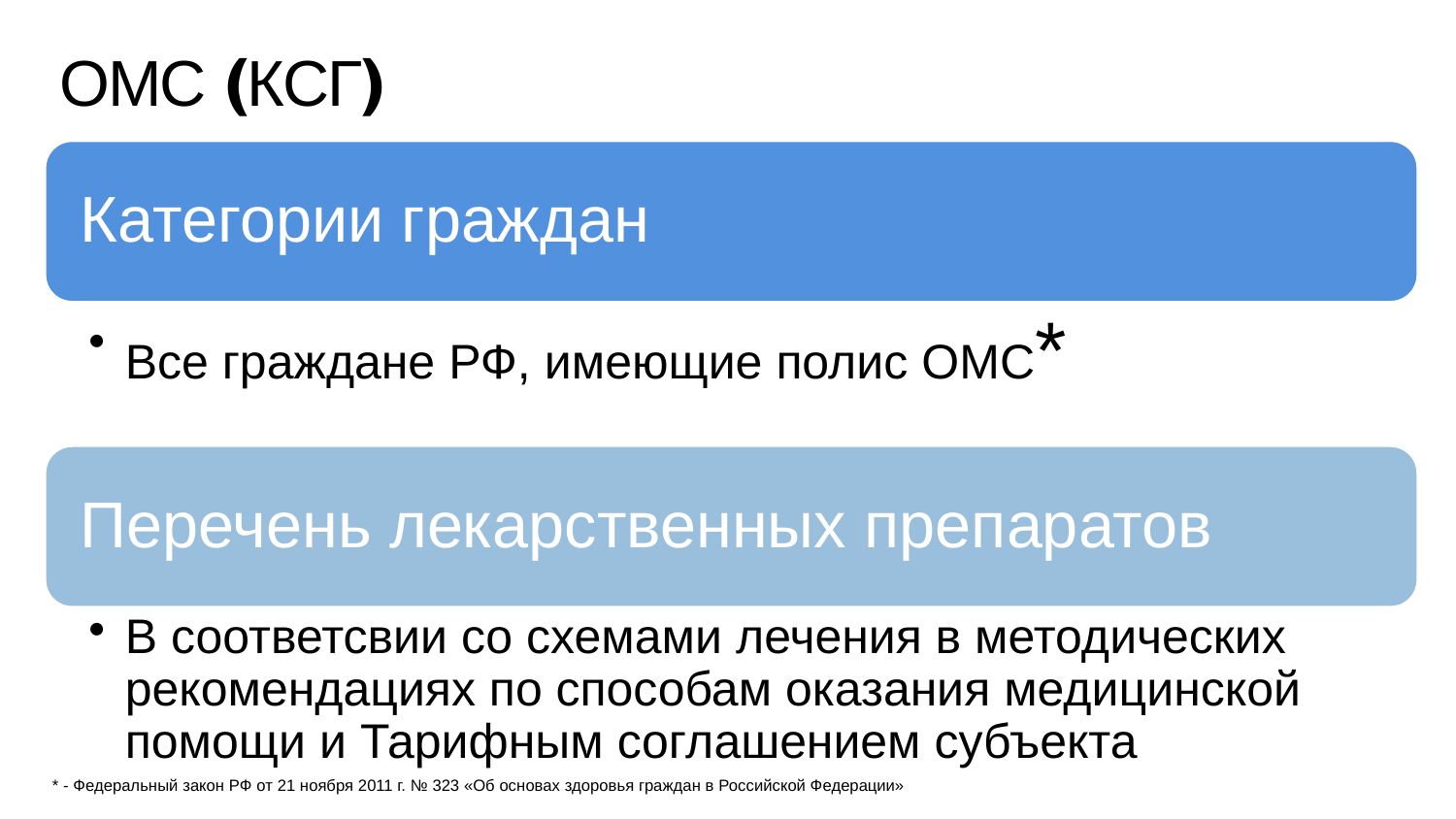

ОМС (КСГ)
Категории граждан
Все граждане РФ, имеющие полис ОМС*
Перечень лекарственных препаратов
В соответсвии со схемами лечения в методических рекомендациях по способам оказания медицинской помощи и Тарифным соглашением субъекта
* - Федеральный закон РФ от 21 ноября 2011 г. № 323 «Об основах здоровья граждан в Российской Федерации»